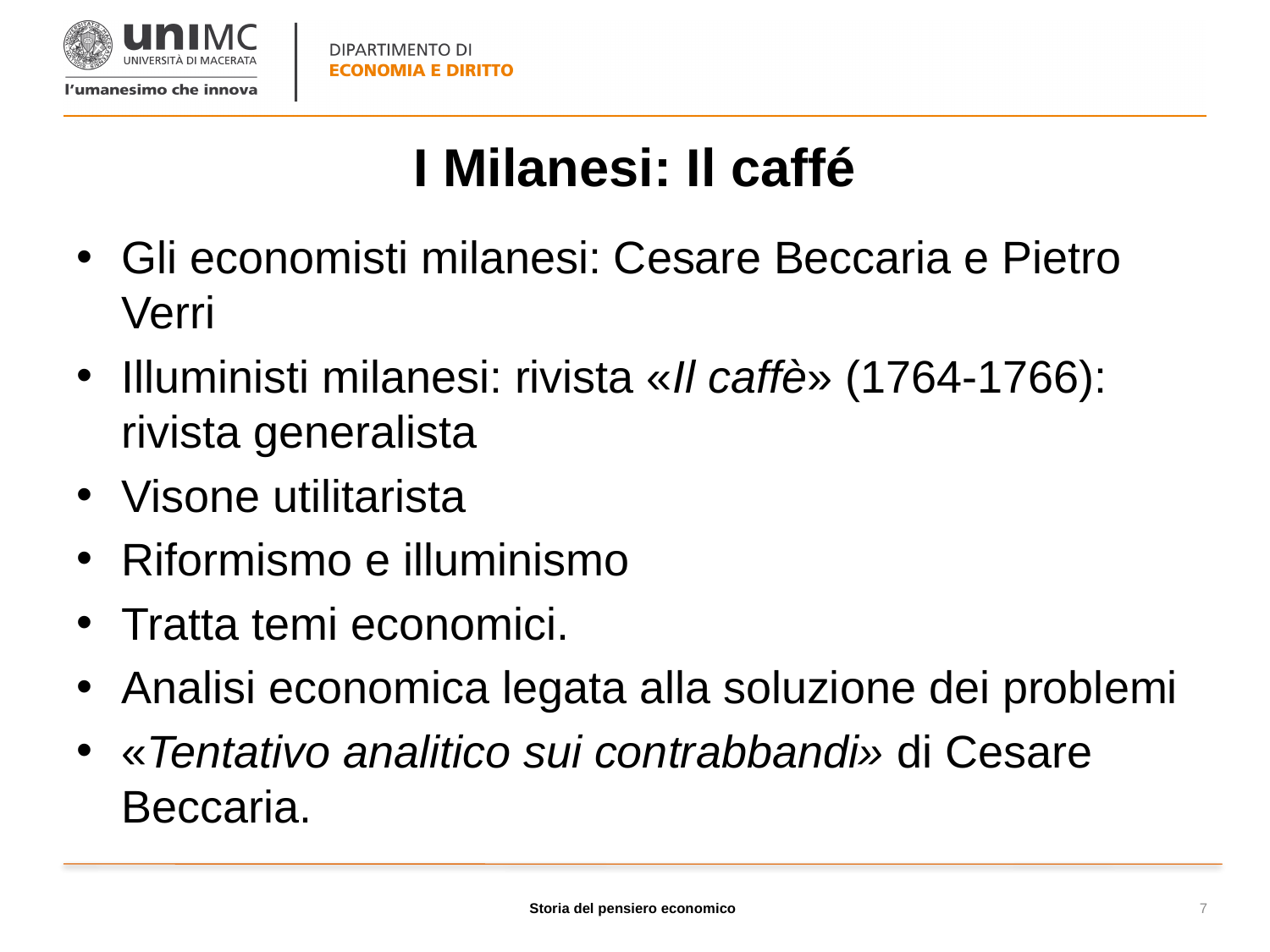

# I Milanesi: Il caffé
Gli economisti milanesi: Cesare Beccaria e Pietro Verri
Illuministi milanesi: rivista «Il caffè» (1764-1766): rivista generalista
Visone utilitarista
Riformismo e illuminismo
Tratta temi economici.
Analisi economica legata alla soluzione dei problemi
«Tentativo analitico sui contrabbandi» di Cesare Beccaria.

Storia del pensiero economico
7